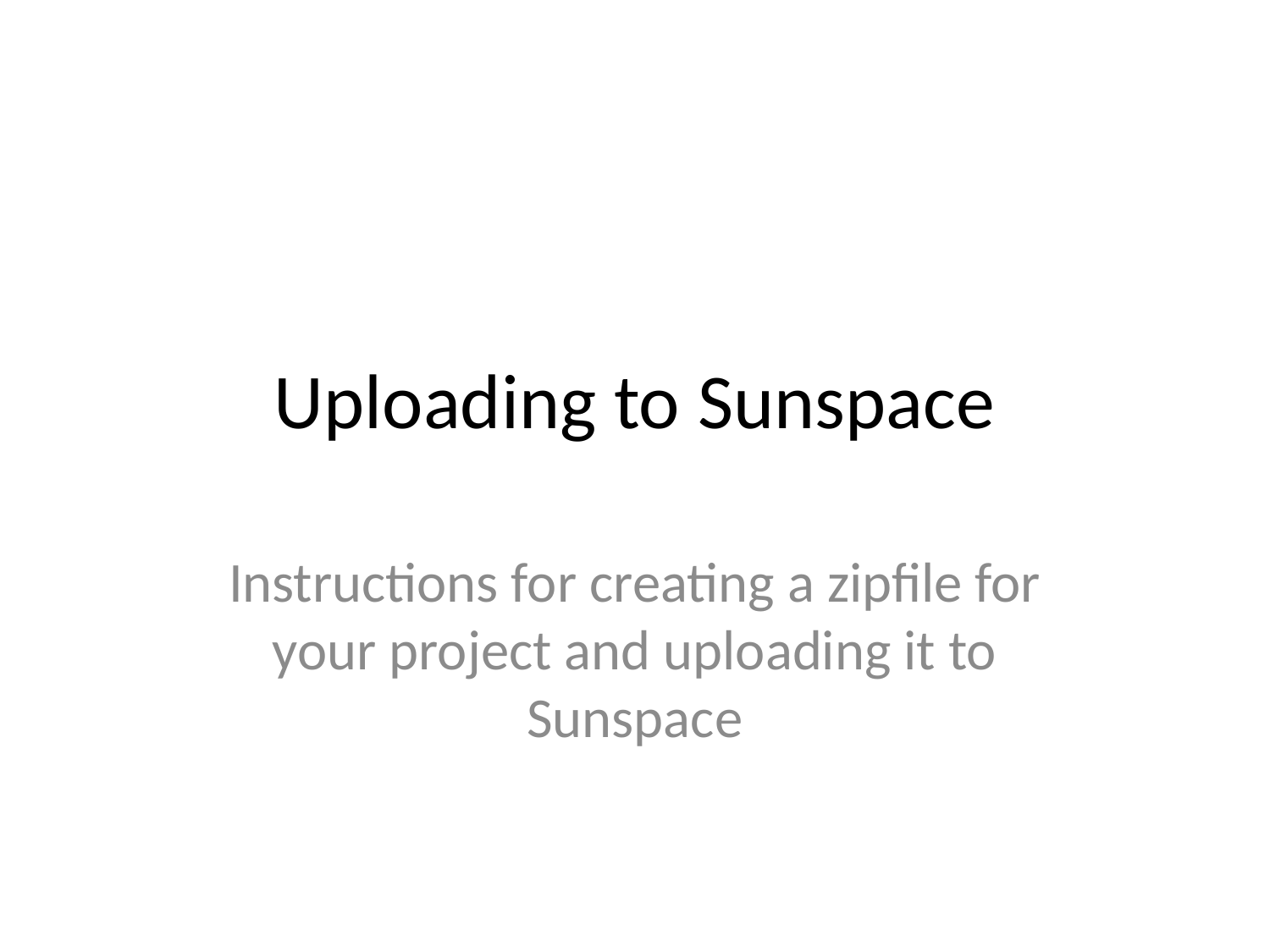

# Uploading to Sunspace
Instructions for creating a zipfile for your project and uploading it to Sunspace